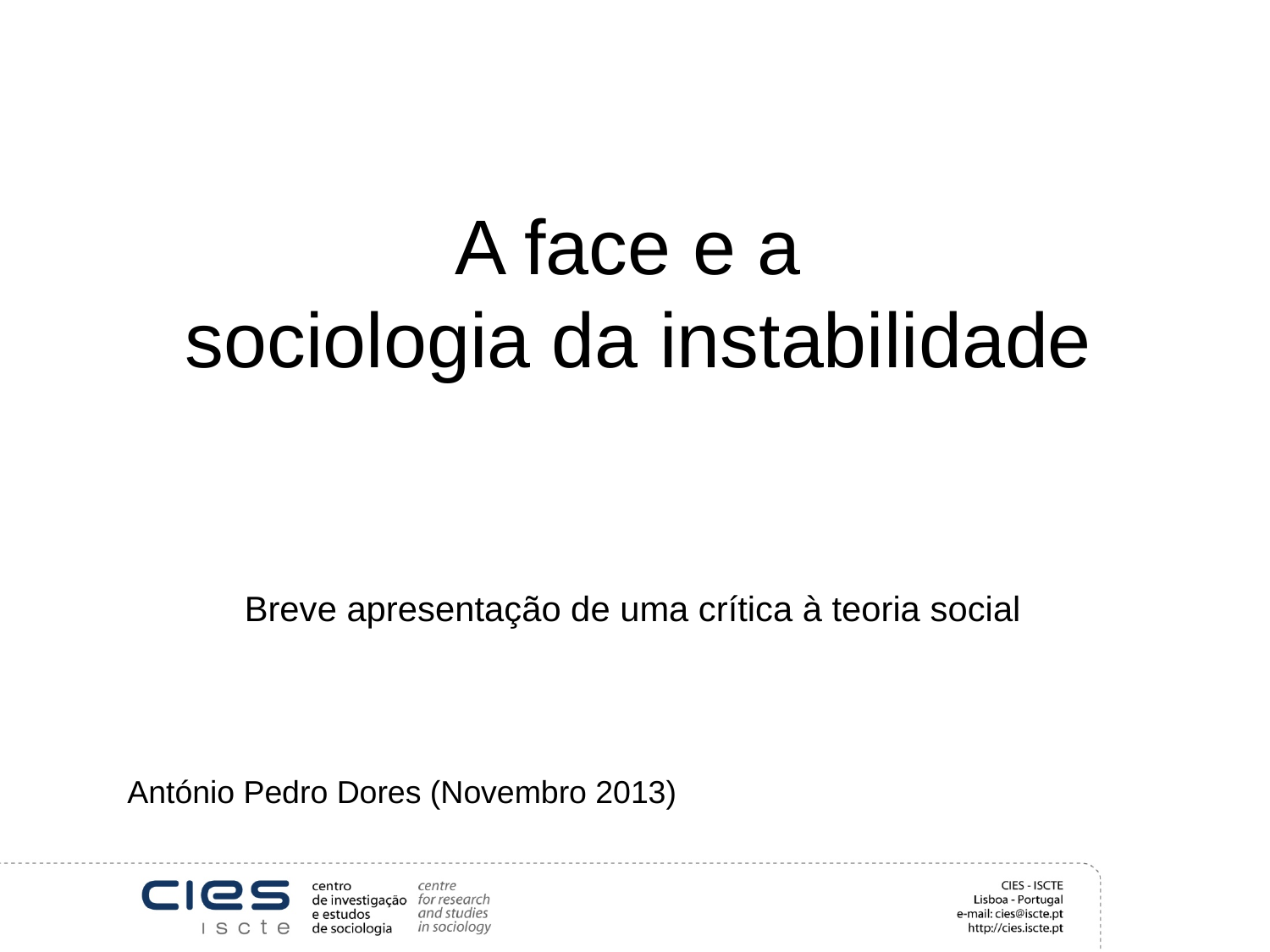

# A face e a sociologia da instabilidade
Breve apresentação de uma crítica à teoria social
António Pedro Dores (Novembro 2013)